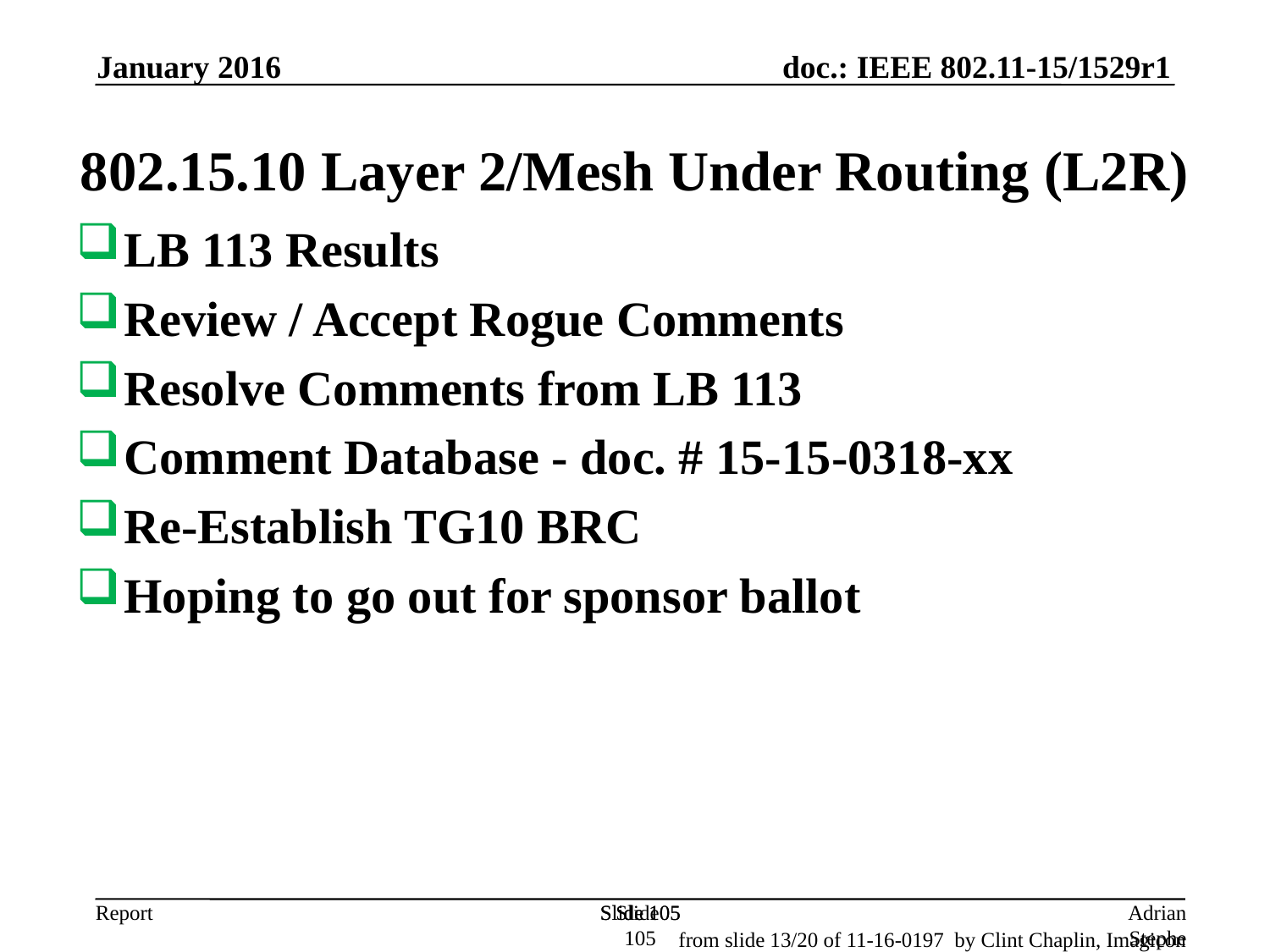

January 2016
802.15.10 Layer 2/Mesh Under Routing (L2R)
LB 113 Results
Review / Accept Rogue Comments
Resolve Comments from LB 113
Comment Database - doc. # 15-15-0318-xx
Re-Establish TG10 BRC
Hoping to go out for sponsor ballot
Slide 105
Slide 105
Slide 105
Adrian Stephens, Intel Corporation
from slide 13/20 of 11-16-0197  by Clint Chaplin, Imagicon